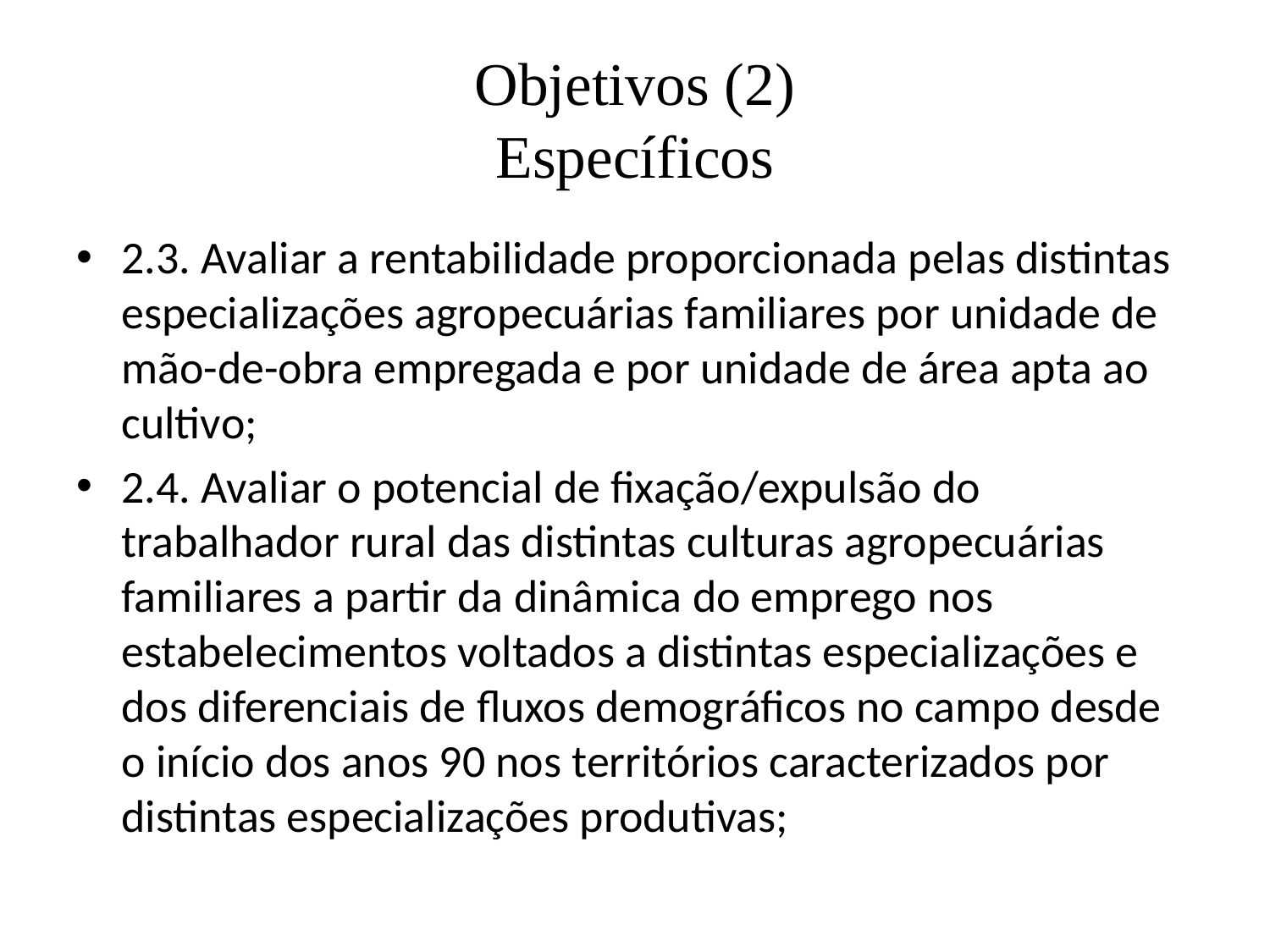

# Objetivos (2) Específicos
2.3. Avaliar a rentabilidade proporcionada pelas distintas especializações agropecuárias familiares por unidade de mão-de-obra empregada e por unidade de área apta ao cultivo;
2.4. Avaliar o potencial de fixação/expulsão do trabalhador rural das distintas culturas agropecuárias familiares a partir da dinâmica do emprego nos estabelecimentos voltados a distintas especializações e dos diferenciais de fluxos demográficos no campo desde o início dos anos 90 nos territórios caracterizados por distintas especializações produtivas;